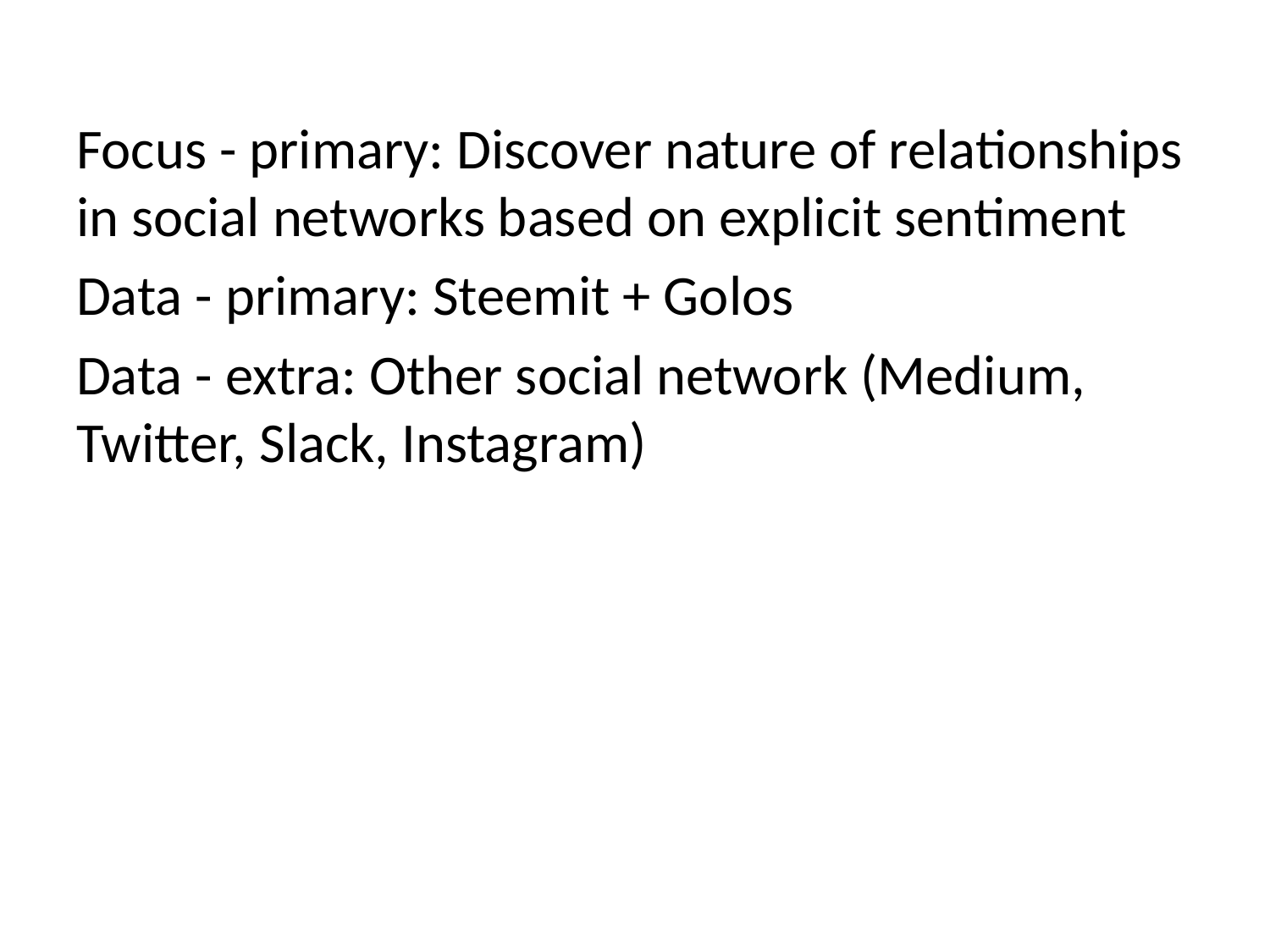

Focus - primary: Discover nature of relationships in social networks based on explicit sentiment
Data - primary: Steemit + Golos
Data - extra: Other social network (Medium, Twitter, Slack, Instagram)